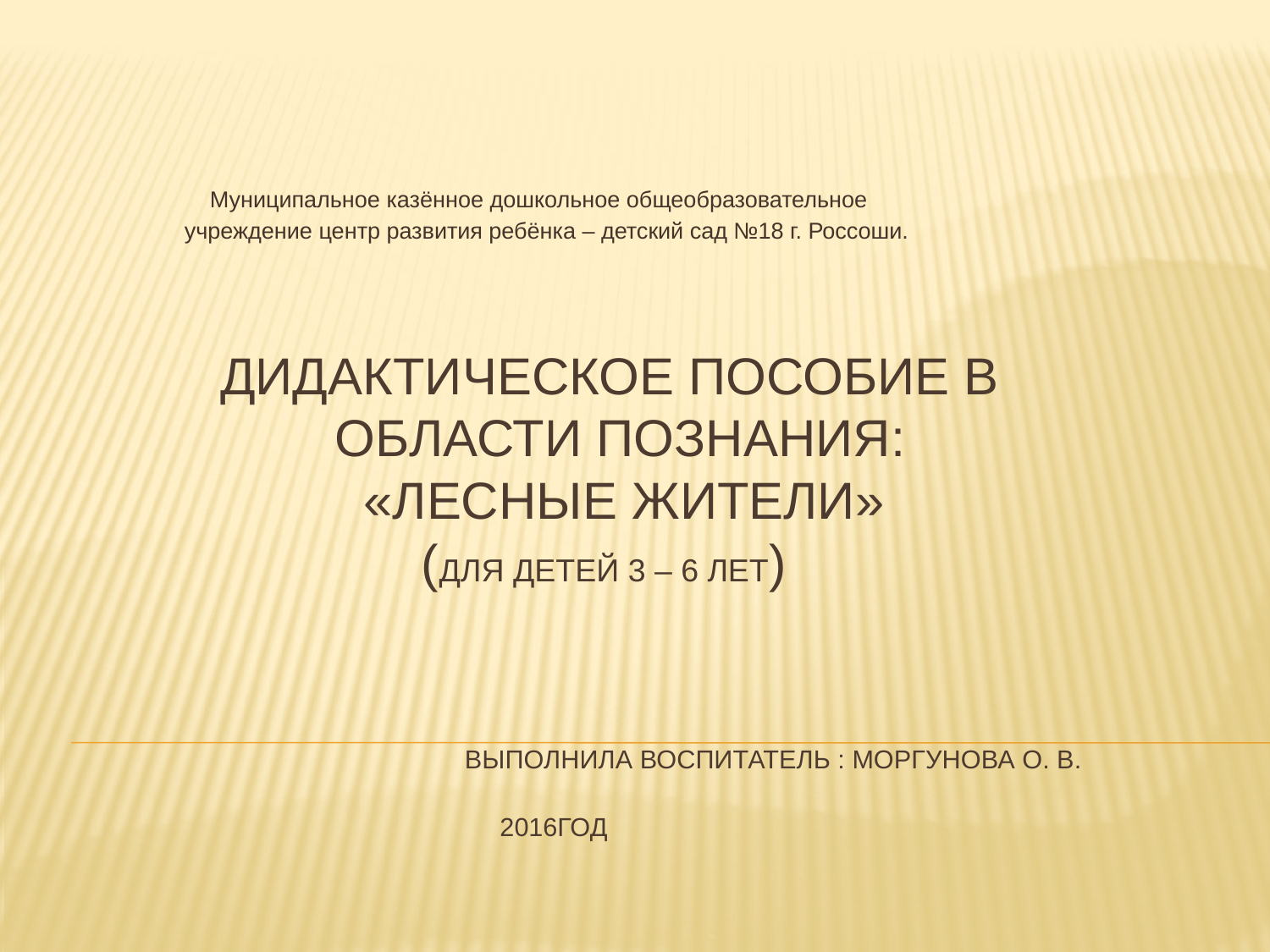

Муниципальное казённое дошкольное общеобразовательное
                    учреждение центр развития ребёнка – детский сад №18 г. Россоши.

# Дидактическое пособие в области познания: «лесные жители» (Для детей 3 – 6 лет) ВЫПОЛНИЛА ВОСПИТАТЕЛЬ : Моргунова о. в. 2016год